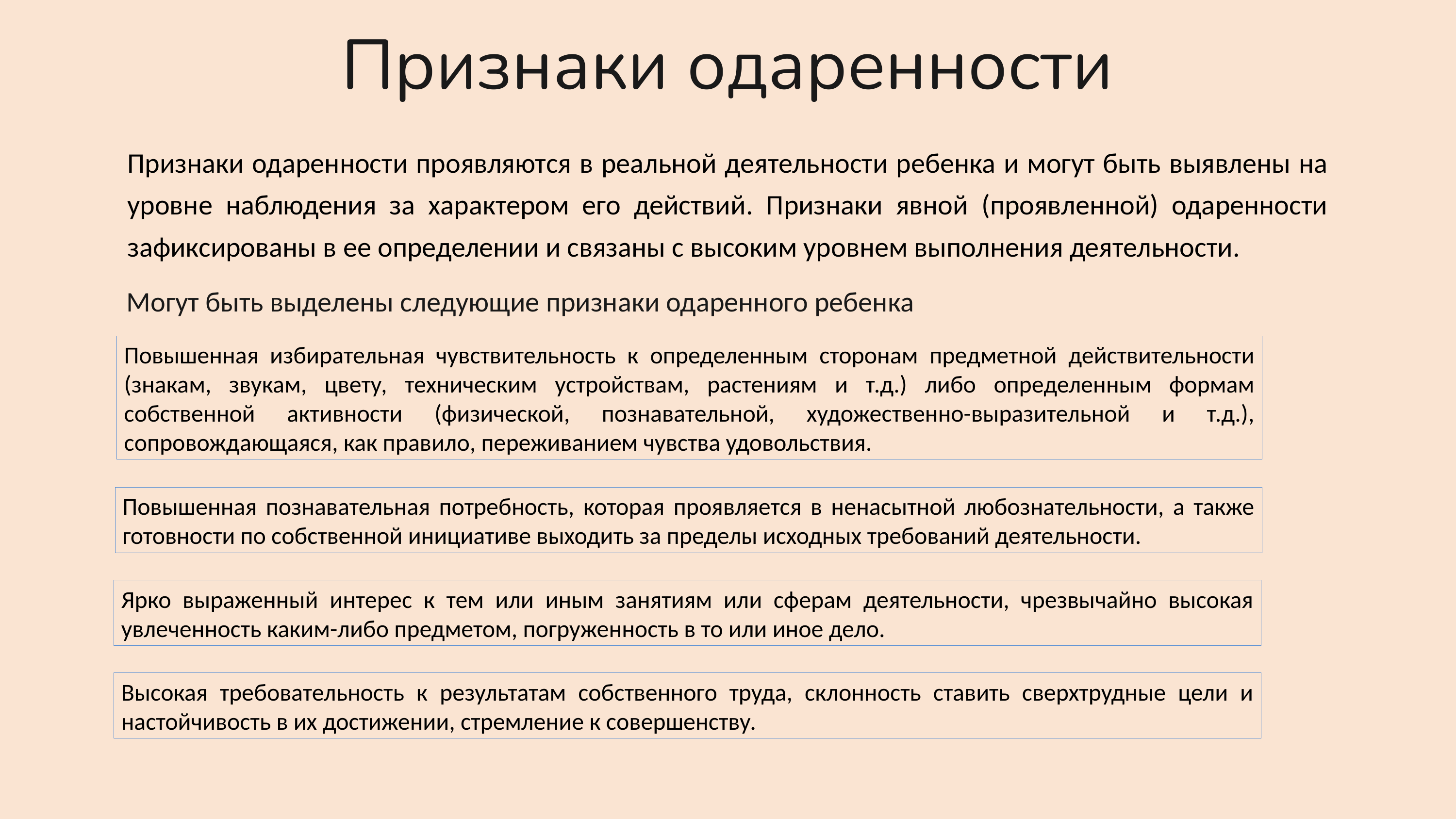

Признаки одаренности
Признаки одаренности проявляются в реальной деятельности ребенка и могут быть выявлены на уровне наблюдения за характером его действий. Признаки явной (проявленной) одаренности зафиксированы в ее определении и связаны с высоким уровнем выполнения деятельности.

Могут быть выделены следующие признаки одаренного ребенка
Повышенная избирательная чувствительность к определенным сторонам предметной действительности (знакам, звукам, цвету, техническим устройствам, растениям и т.д.) либо определенным формам собственной активности (физической, познавательной, художественно-выразительной и т.д.), сопровождающаяся, как правило, переживанием чувства удовольствия.
Повышенная познавательная потребность, которая проявляется в ненасытной любознательности, а также готовности по собственной инициативе выходить за пределы исходных требований деятельности.
Ярко выраженный интерес к тем или иным занятиям или сферам деятельности, чрезвычайно высокая увлеченность каким-либо предметом, погруженность в то или иное дело.
Высокая требовательность к результатам собственного труда, склонность ставить сверхтрудные цели и настойчивость в их достижении, стремление к совершенству.